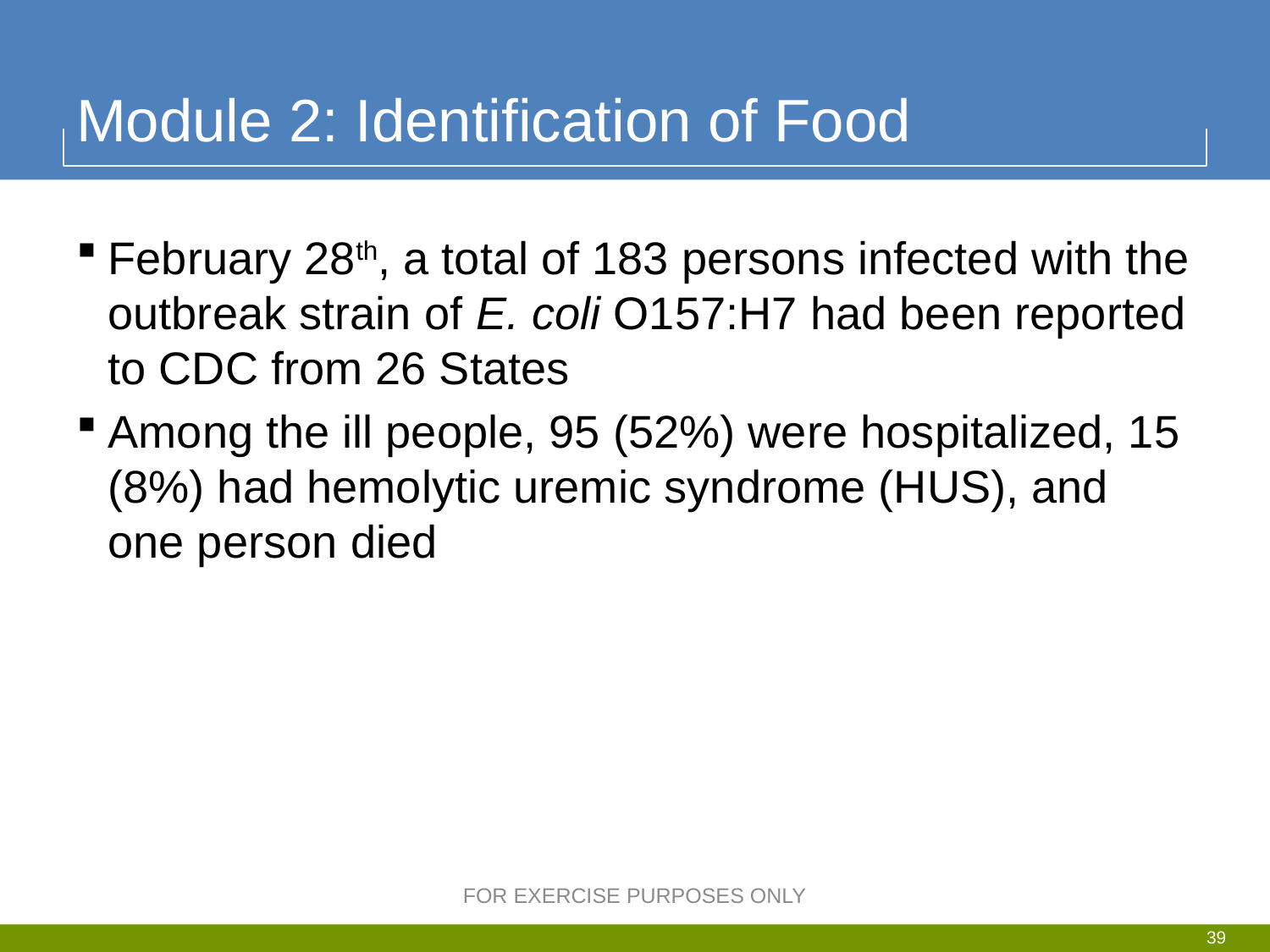

# Module 2: Identification of Food
February 28th, a total of 183 persons infected with the outbreak strain of E. coli O157:H7 had been reported to CDC from 26 States
Among the ill people, 95 (52%) were hospitalized, 15 (8%) had hemolytic uremic syndrome (HUS), and one person died

FOR EXERCISE PURPOSES ONLY